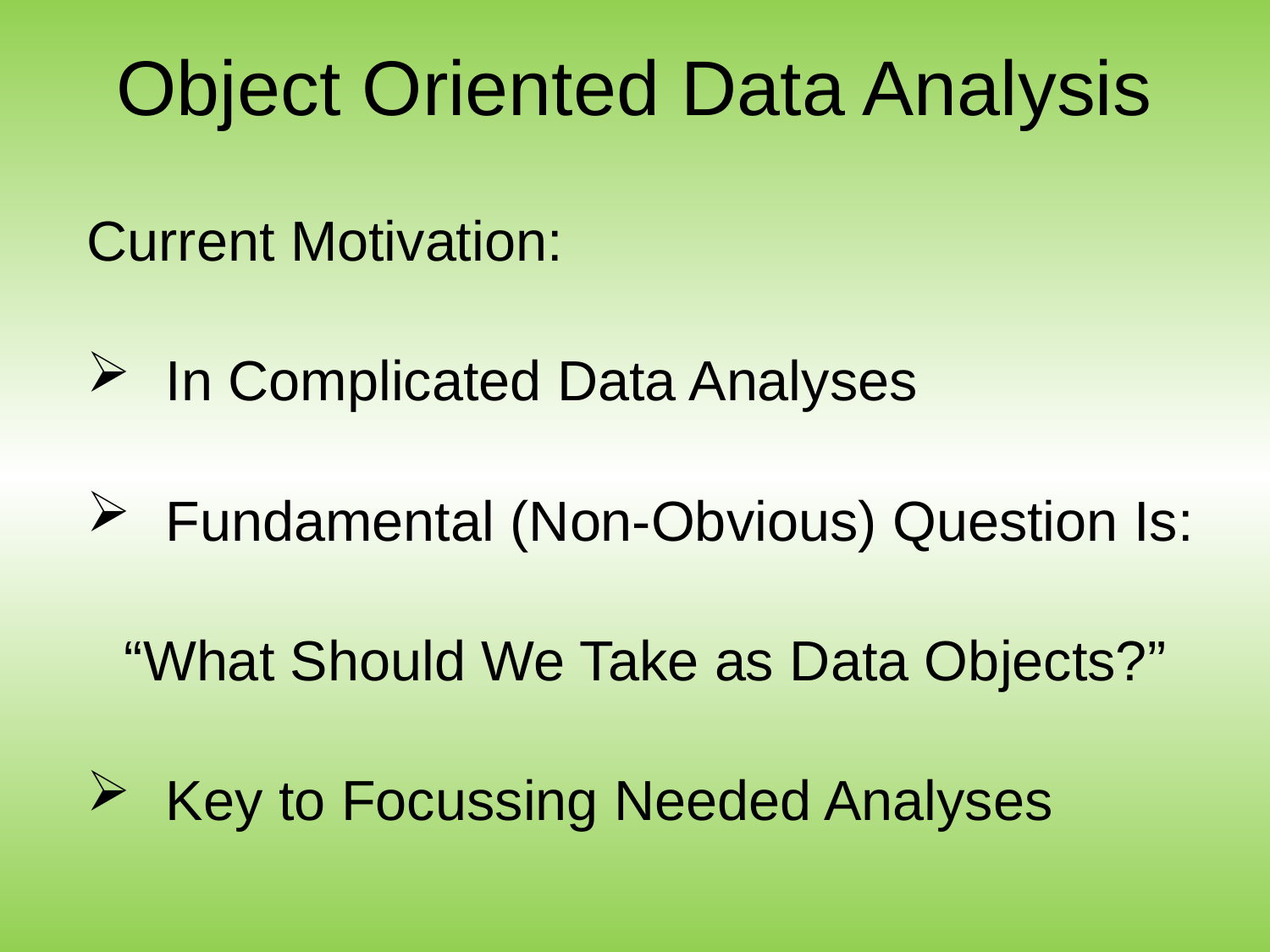

# Object Oriented Data Analysis
Current Motivation:
  In Complicated Data Analyses
  Fundamental (Non-Obvious) Question Is:
“What Should We Take as Data Objects?”
  Key to Focussing Needed Analyses